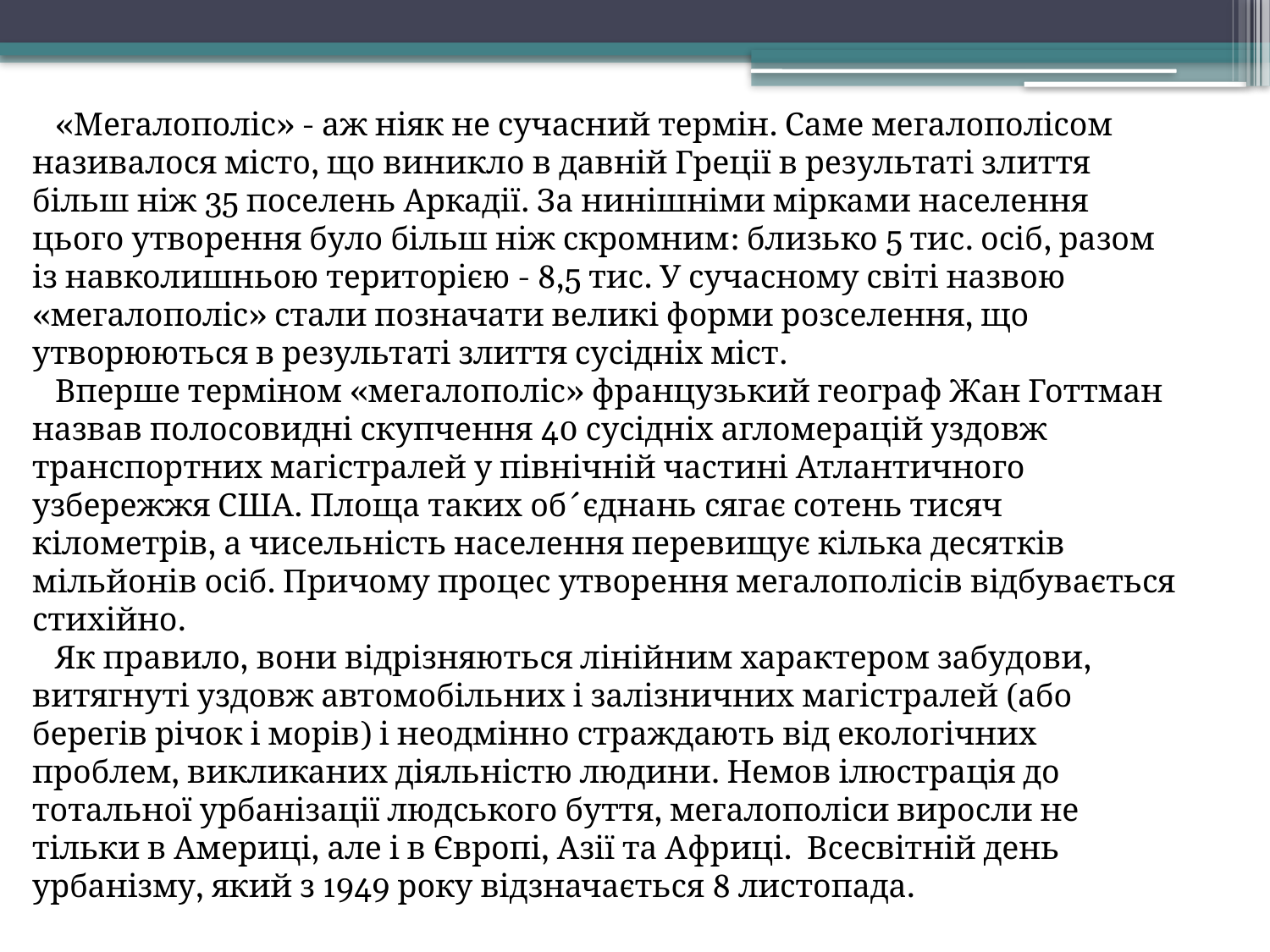

«Мегалополіс» - аж ніяк не сучасний термін. Саме мегалополісом називалося місто, що виникло в давній Греції в результаті злиття більш ніж 35 поселень Аркадії. За нинішніми мірками населення цього утворення було більш ніж скромним: близько 5 тис. осіб, разом із навколишньою територією - 8,5 тис. У сучасному світі назвою «мегалополіс» стали позначати великі форми розселення, що утворюються в результаті злиття сусідніх міст.
   Вперше терміном «мегалополіс» французький географ Жан Готтман назвав полосовидні скупчення 40 сусідніх агломерацій уздовж транспортних магістралей у північній частині Атлантичного узбережжя США. Площа таких об´єднань сягає сотень тисяч кілометрів, а чисельність населення перевищує кілька десятків мільйонів осіб. Причому процес утворення мегалополісів відбувається стихійно.
   Як правило, вони відрізняються лінійним характером забудови, витягнуті уздовж автомобільних і залізничних магістралей (або берегів річок і морів) і неодмінно страждають від екологічних проблем, викликаних діяльністю людини. Немов ілюстрація до тотальної урбанізації людського буття, мегалополіси виросли не тільки в Америці, але і в Європі, Азії та Африці.  Всесвітній день урбанізму, який з 1949 року відзначається 8 листопада.